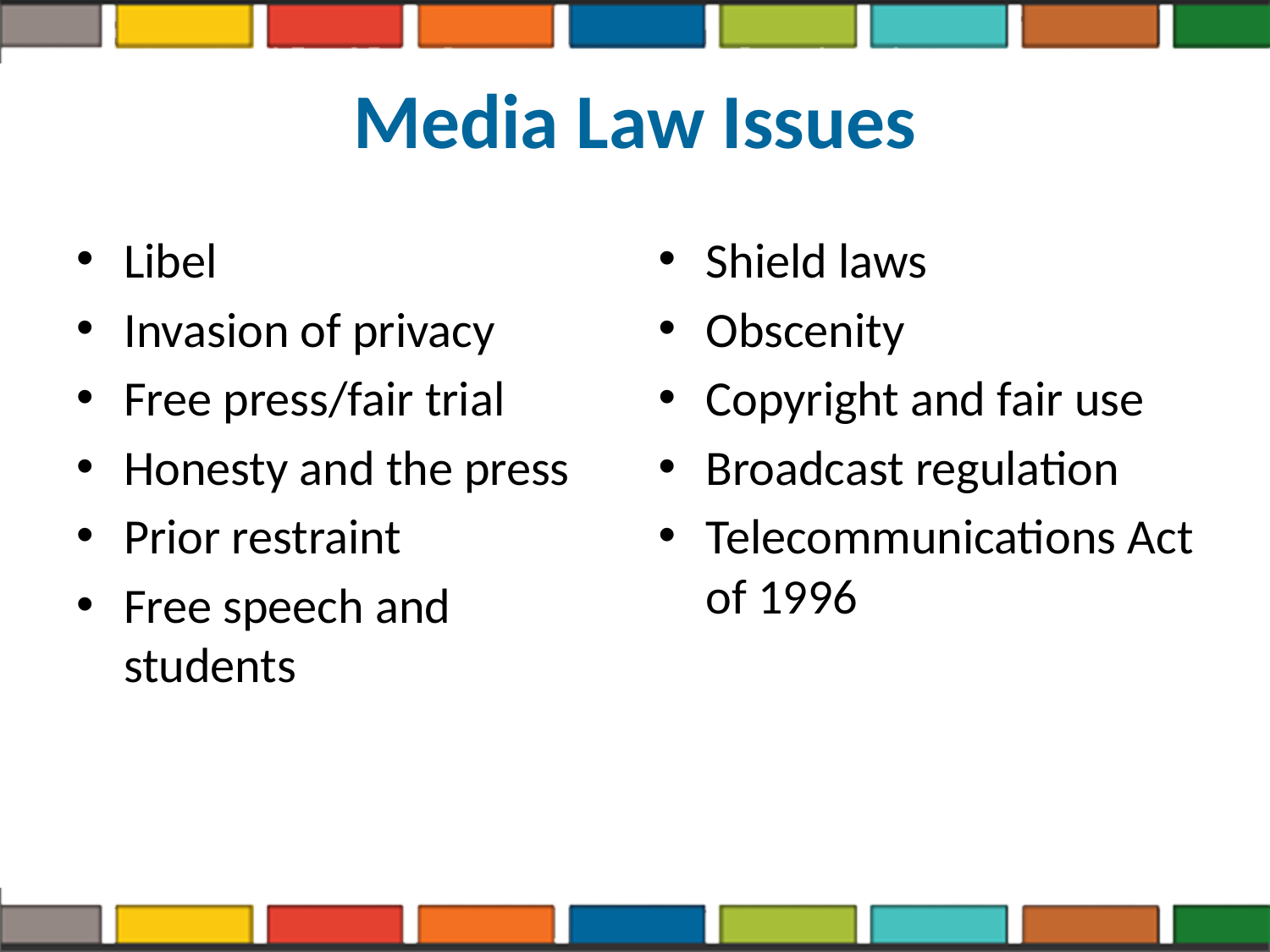

# Media Law Issues
Libel
Invasion of privacy
Free press/fair trial
Honesty and the press
Prior restraint
Free speech and students
Shield laws
Obscenity
Copyright and fair use
Broadcast regulation
Telecommunications Act of 1996